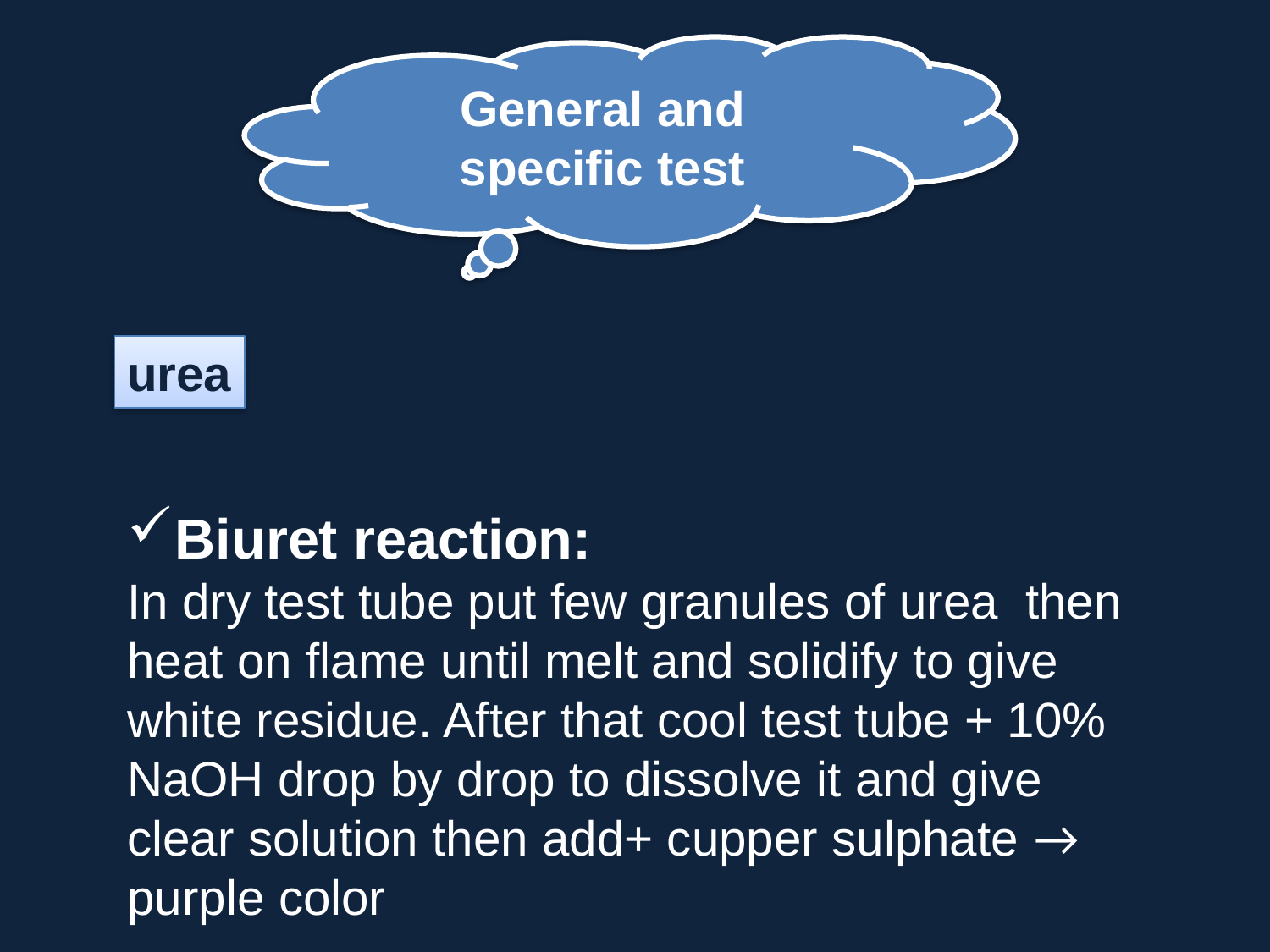

General and specific test
urea
Biuret reaction:
In dry test tube put few granules of urea  then heat on flame until melt and solidify to give white residue. After that cool test tube + 10% NaOH drop by drop to dissolve it and give clear solution then add+ cupper sulphate → purple color